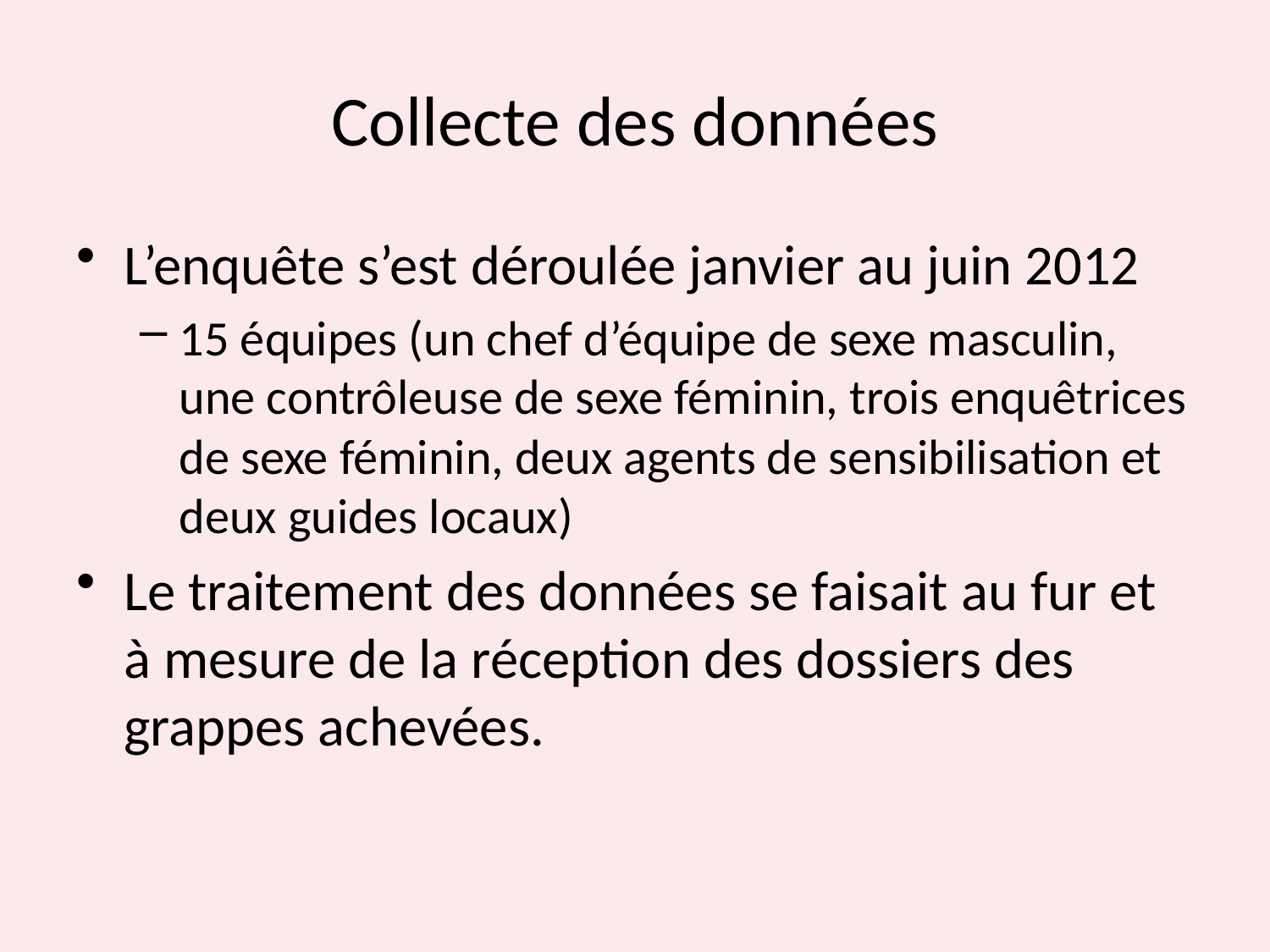

# Collecte des données
L’enquête s’est déroulée janvier au juin 2012
15 équipes (un chef d’équipe de sexe masculin, une contrôleuse de sexe féminin, trois enquêtrices de sexe féminin, deux agents de sensibilisation et deux guides locaux)
Le traitement des données se faisait au fur et à mesure de la réception des dossiers des grappes achevées.